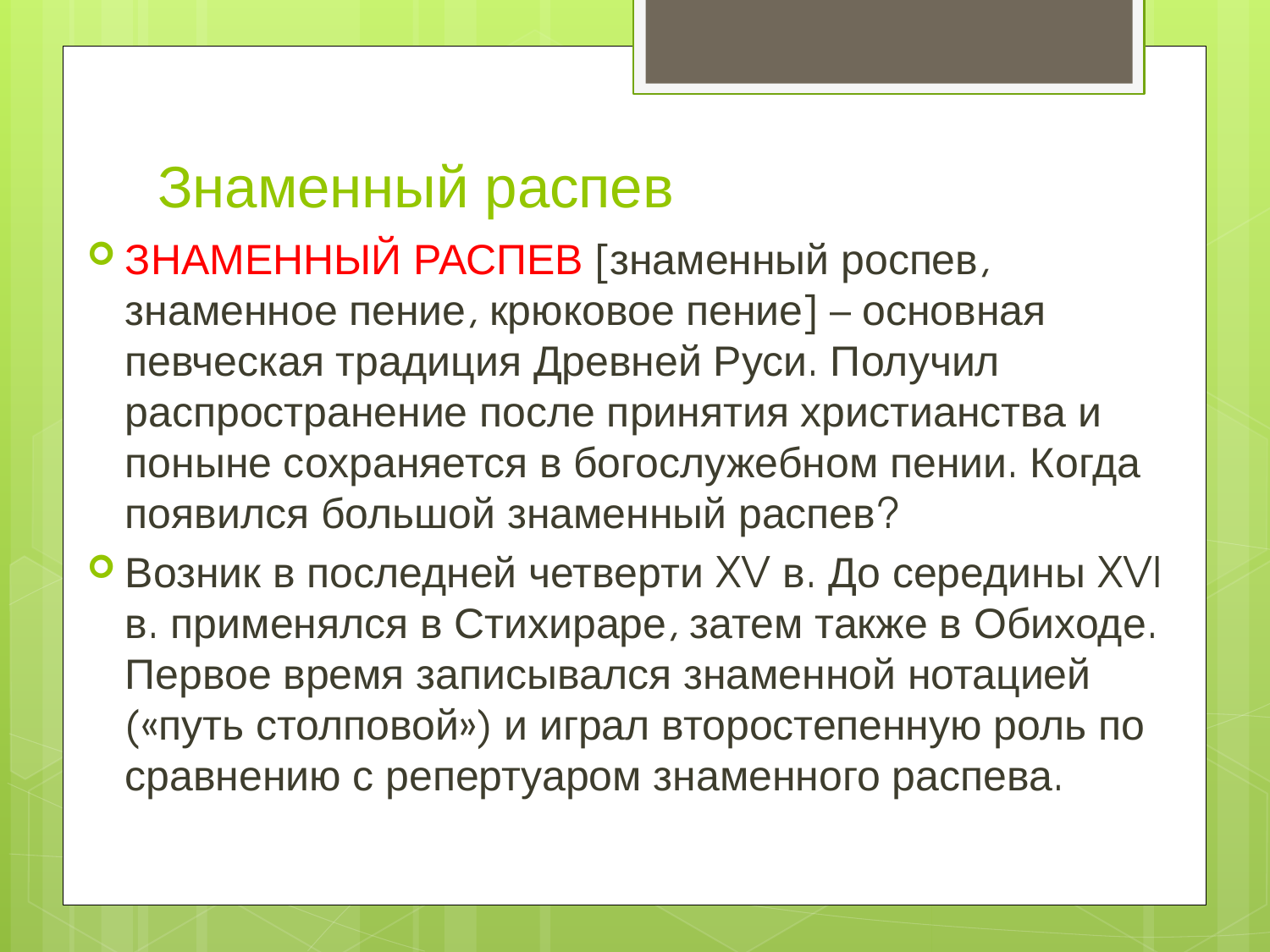

# Знаменный распев
ЗНАМЕННЫЙ РАСПЕВ [знаменный роспев, знаменное пение, крюковое пение] – основная певческая традиция Древней Руси. Получил распространение после принятия христианства и поныне сохраняется в богослужебном пении. Когда появился большой знаменный распев?
Возник в последней четверти XV в. До середины XVI в. применялся в Стихираре, затем также в Обиходе. Первое время записывался знаменной нотацией («путь столповой») и играл второстепенную роль по сравнению с репертуаром знаменного распева.